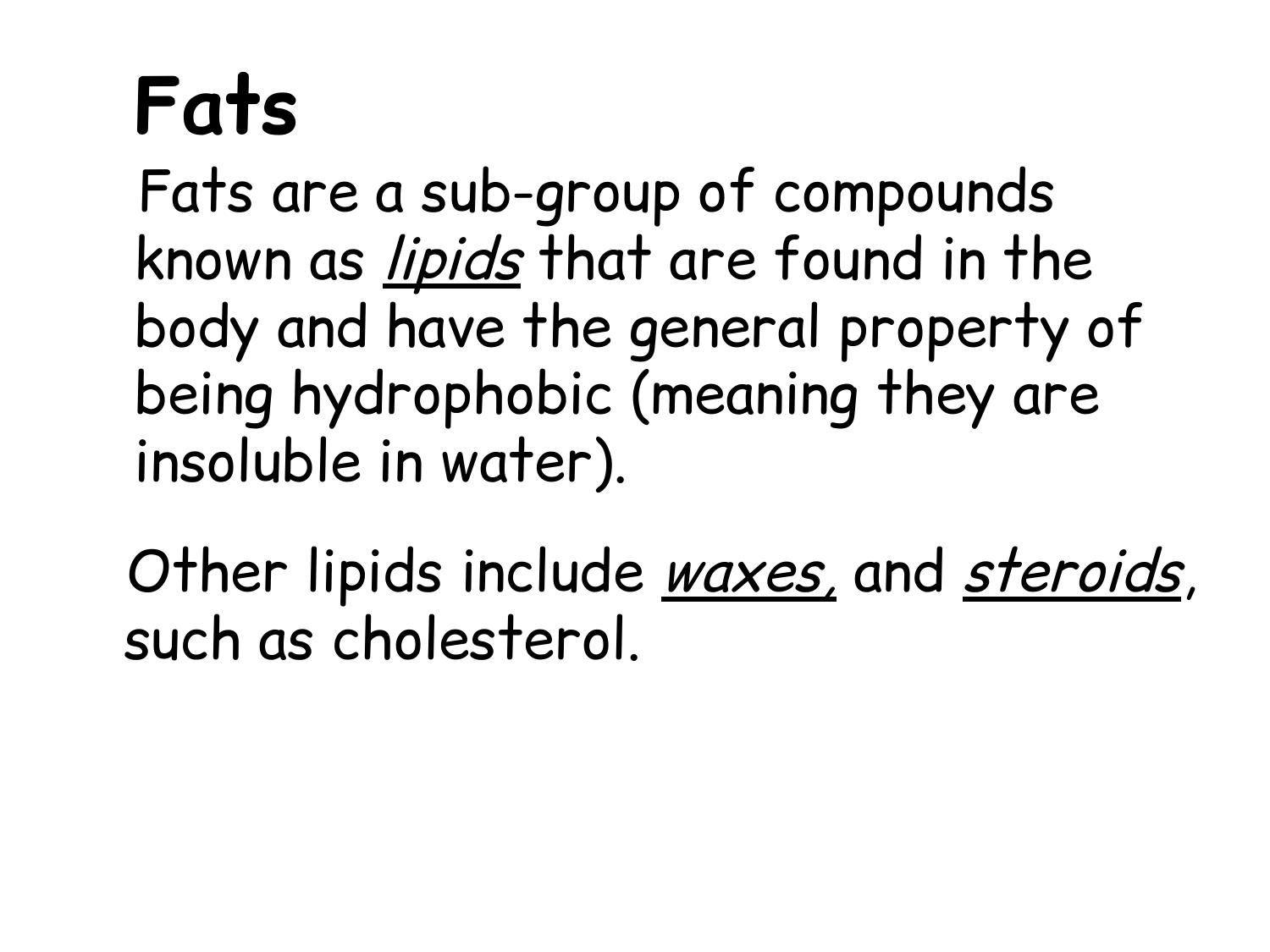

# Fats
   Fats are a sub-group of compounds known as lipids that are found in the body and have the general property of being hydrophobic (meaning they are insoluble in water).
   Other lipids include waxes, and steroids, such as cholesterol.